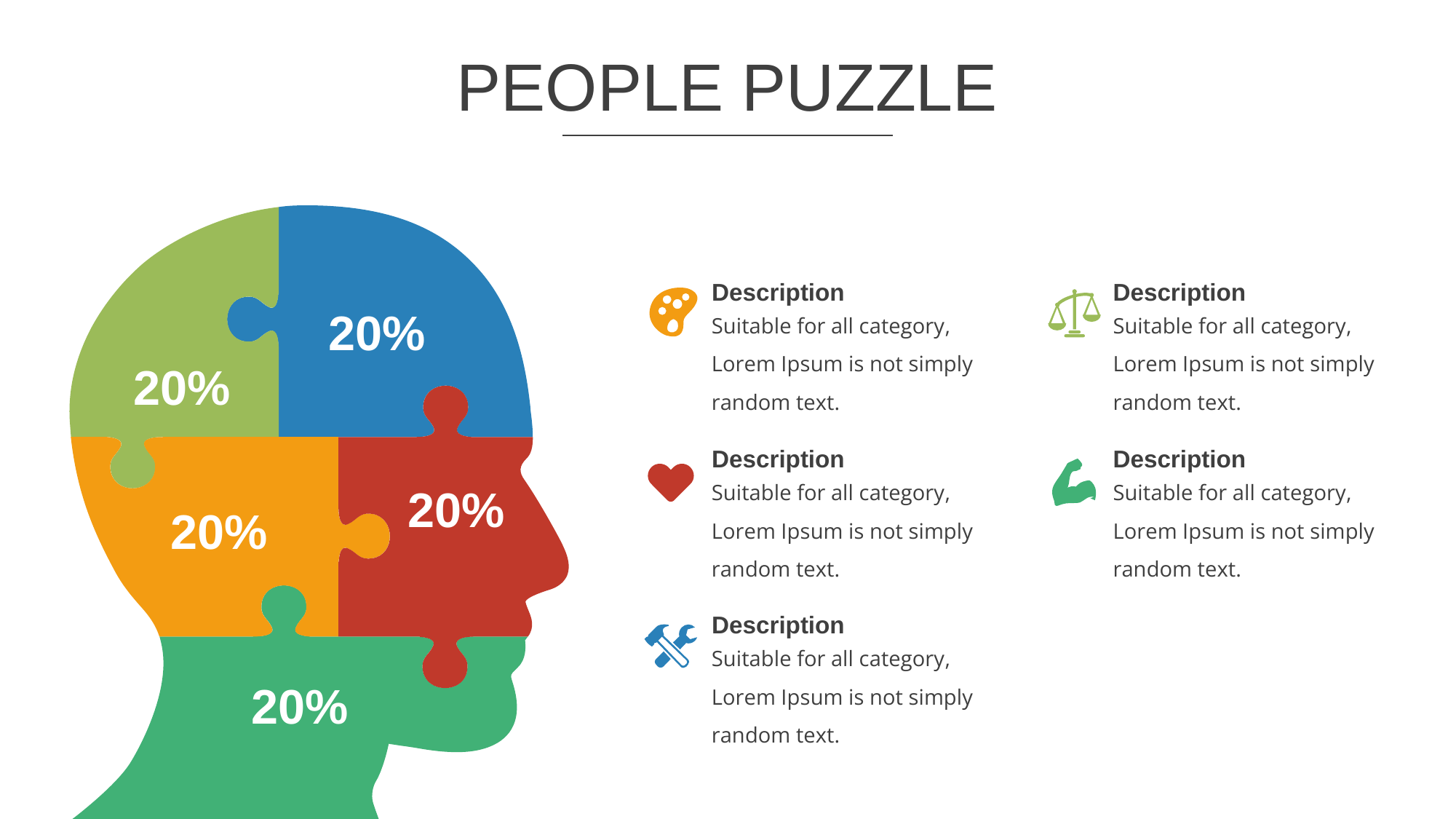

# PEOPLE PUZZLE

Description
Description

Suitable for all category, Lorem Ipsum is not simply random text.
Suitable for all category, Lorem Ipsum is not simply random text.
20%
20%

Description
Description

Suitable for all category, Lorem Ipsum is not simply random text.
Suitable for all category, Lorem Ipsum is not simply random text.

20%
20%

Description

Suitable for all category, Lorem Ipsum is not simply random text.
20%